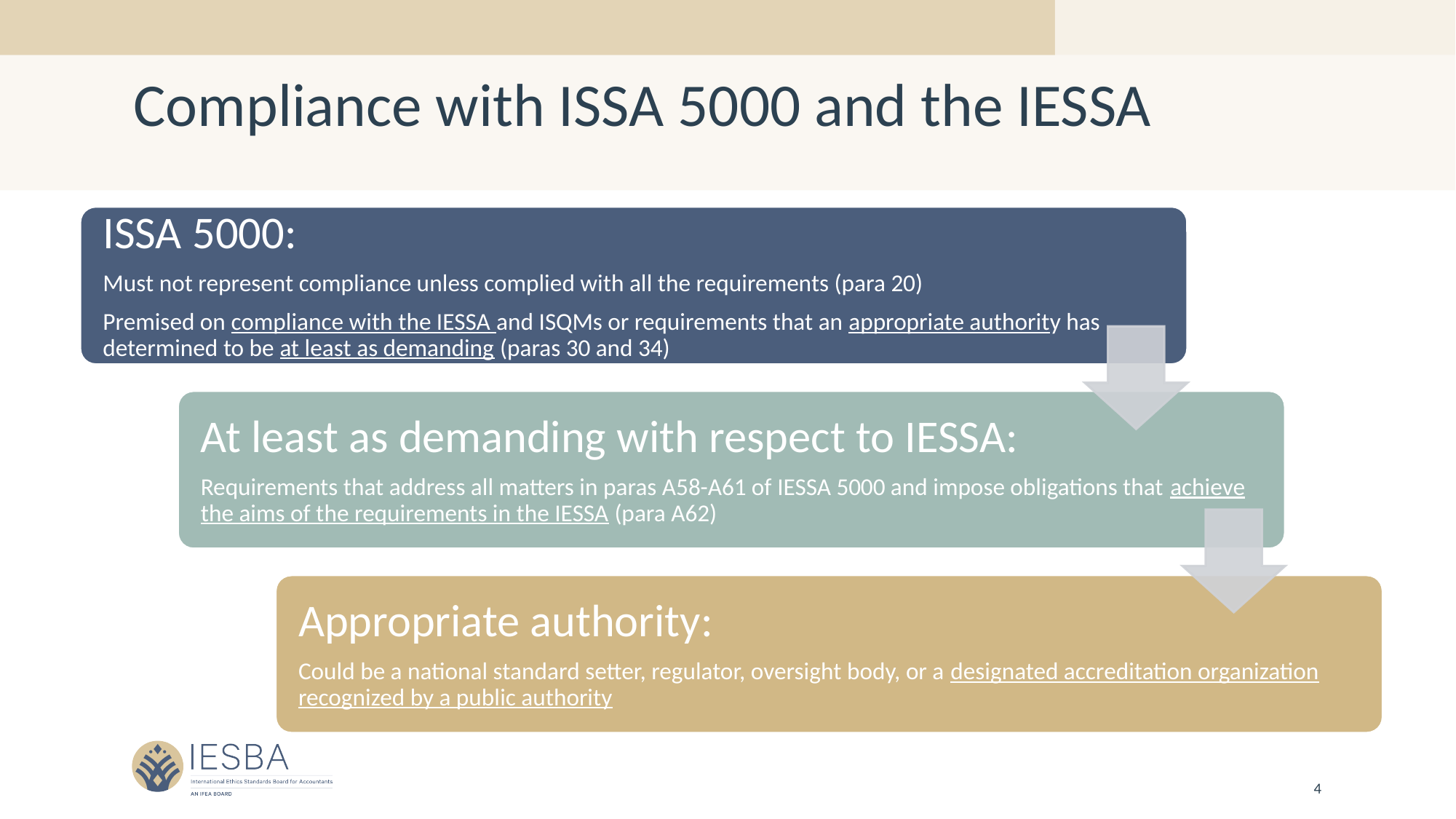

# Compliance with ISSA 5000 and the IESSA
ISSA 5000:
Must not represent compliance unless complied with all the requirements (para 20)
Premised on compliance with the IESSA and ISQMs or requirements that an appropriate authority has determined to be at least as demanding (paras 30 and 34)
At least as demanding with respect to IESSA:
Requirements that address all matters in paras A58-A61 of IESSA 5000 and impose obligations that achieve the aims of the requirements in the IESSA (para A62)
Appropriate authority:
Could be a national standard setter, regulator, oversight body, or a designated accreditation organization recognized by a public authority

4